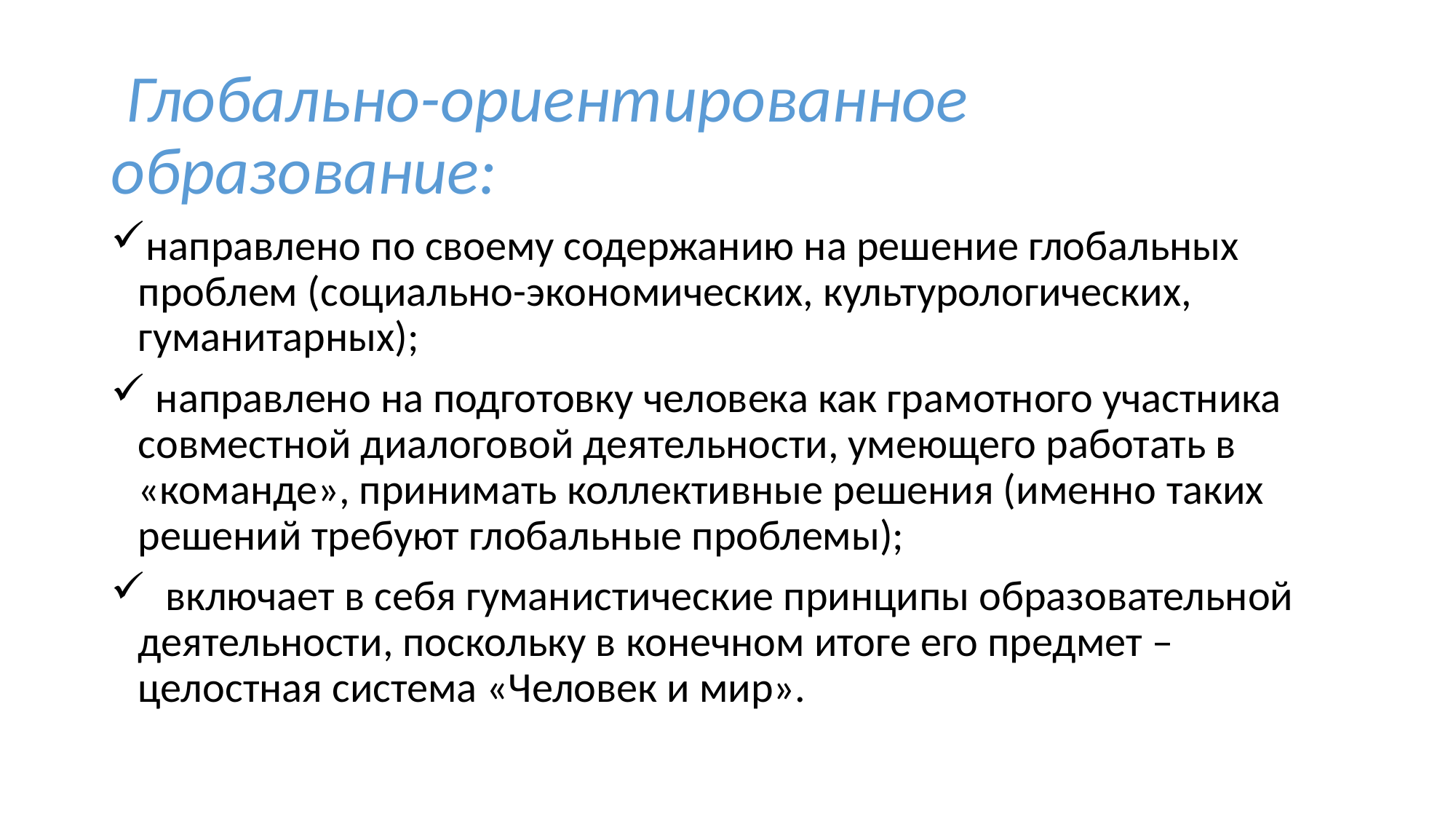

# Глобально-ориентированное образование:
направлено по своему содержанию на решение глобальных проблем (социально-экономических, культурологических, гуманитарных);
 направлено на подготовку человека как грамотного участника совместной диалоговой деятельности, умеющего работать в «команде», принимать коллективные решения (именно таких решений требуют глобальные проблемы);
  включает в себя гуманистические принципы образовательной деятельности, поскольку в конечном итоге его предмет – целостная система «Человек и мир».